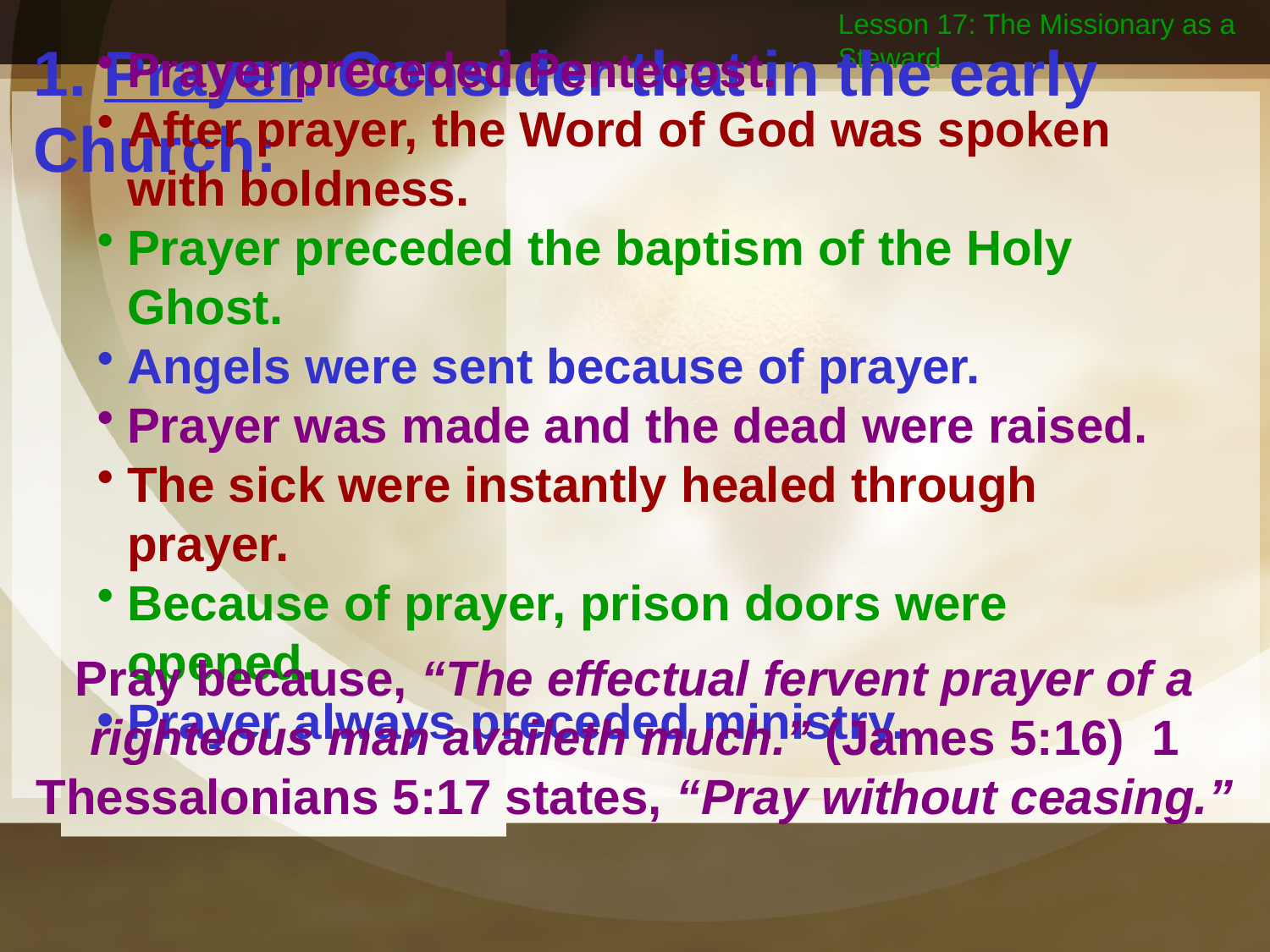

Lesson 17: The Missionary as a Steward
1. Prayer. Consider that in the early Church:
Prayer preceded Pentecost.
After prayer, the Word of God was spoken with boldness.
Prayer preceded the baptism of the Holy Ghost.
Angels were sent because of prayer.
Prayer was made and the dead were raised.
The sick were instantly healed through prayer.
Because of prayer, prison doors were opened.
Prayer always preceded ministry.
Pray because, “The effectual fervent prayer of a righteous man availeth much.” (James 5:16)  1 Thessalonians 5:17 states, “Pray without ceasing.”